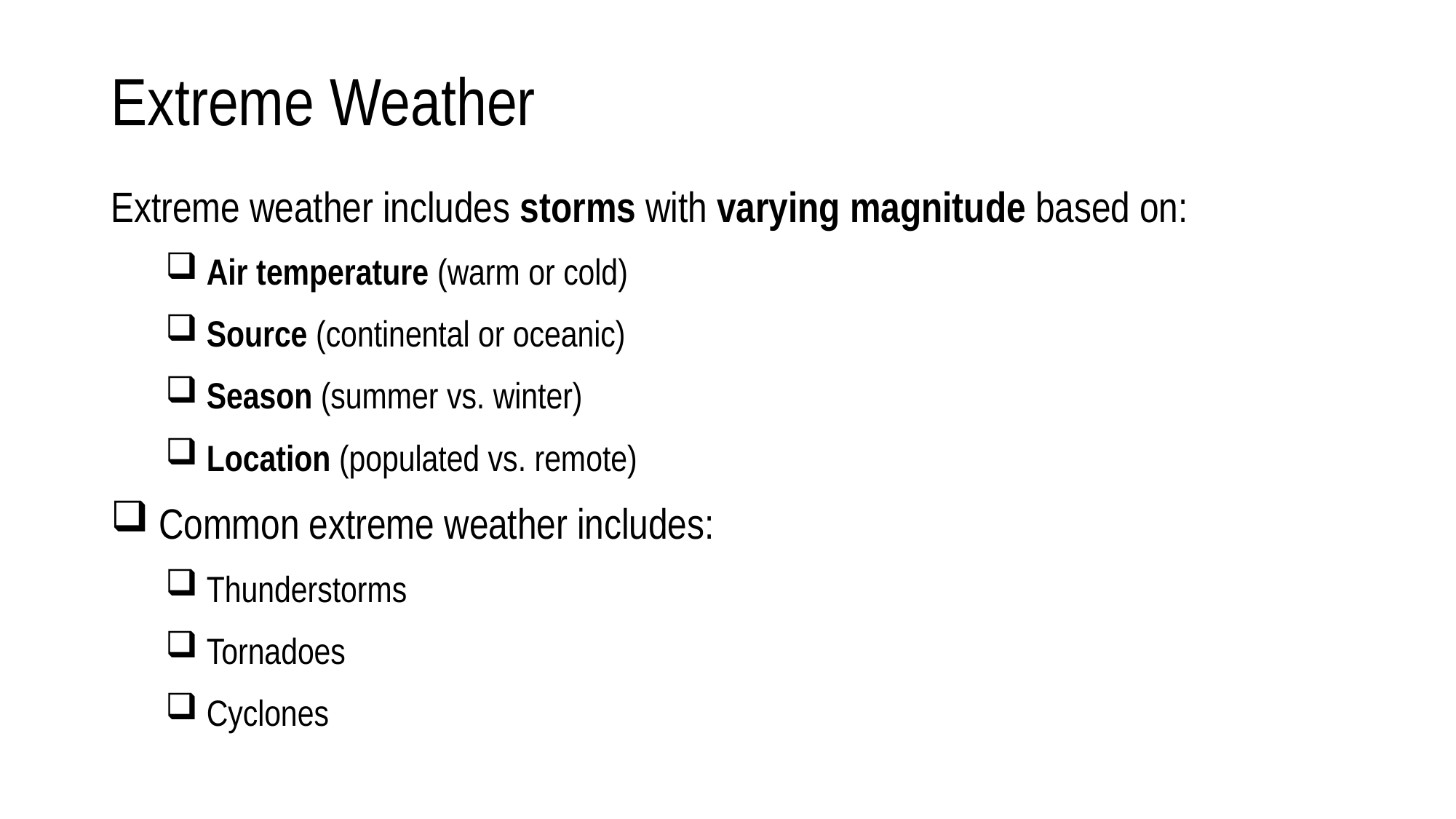

# Extreme Weather
Extreme weather includes storms with varying magnitude based on:
 Air temperature (warm or cold)
 Source (continental or oceanic)
 Season (summer vs. winter)
 Location (populated vs. remote)
 Common extreme weather includes:
 Thunderstorms
 Tornadoes
 Cyclones